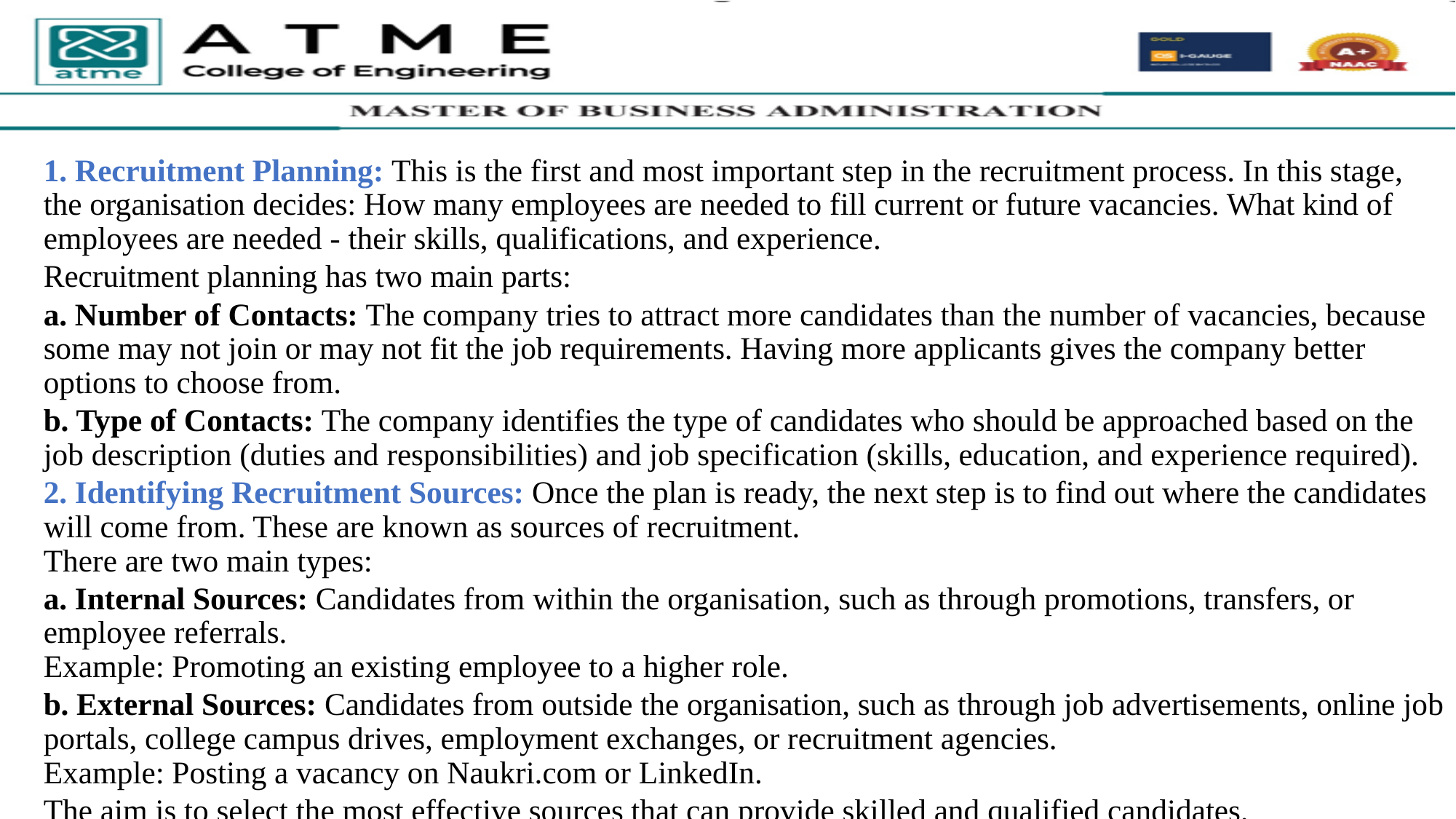

1. Recruitment Planning: This is the first and most important step in the recruitment process. In this stage, the organisation decides: How many employees are needed to fill current or future vacancies. What kind of employees are needed - their skills, qualifications, and experience.
Recruitment planning has two main parts:
a. Number of Contacts: The company tries to attract more candidates than the number of vacancies, because some may not join or may not fit the job requirements. Having more applicants gives the company better options to choose from.
b. Type of Contacts: The company identifies the type of candidates who should be approached based on the job description (duties and responsibilities) and job specification (skills, education, and experience required).
2. Identifying Recruitment Sources: Once the plan is ready, the next step is to find out where the candidates will come from. These are known as sources of recruitment.
There are two main types:
a. Internal Sources: Candidates from within the organisation, such as through promotions, transfers, or employee referrals.
Example: Promoting an existing employee to a higher role.
b. External Sources: Candidates from outside the organisation, such as through job advertisements, online job portals, college campus drives, employment exchanges, or recruitment agencies.
Example: Posting a vacancy on Naukri.com or LinkedIn.
The aim is to select the most effective sources that can provide skilled and qualified candidates.